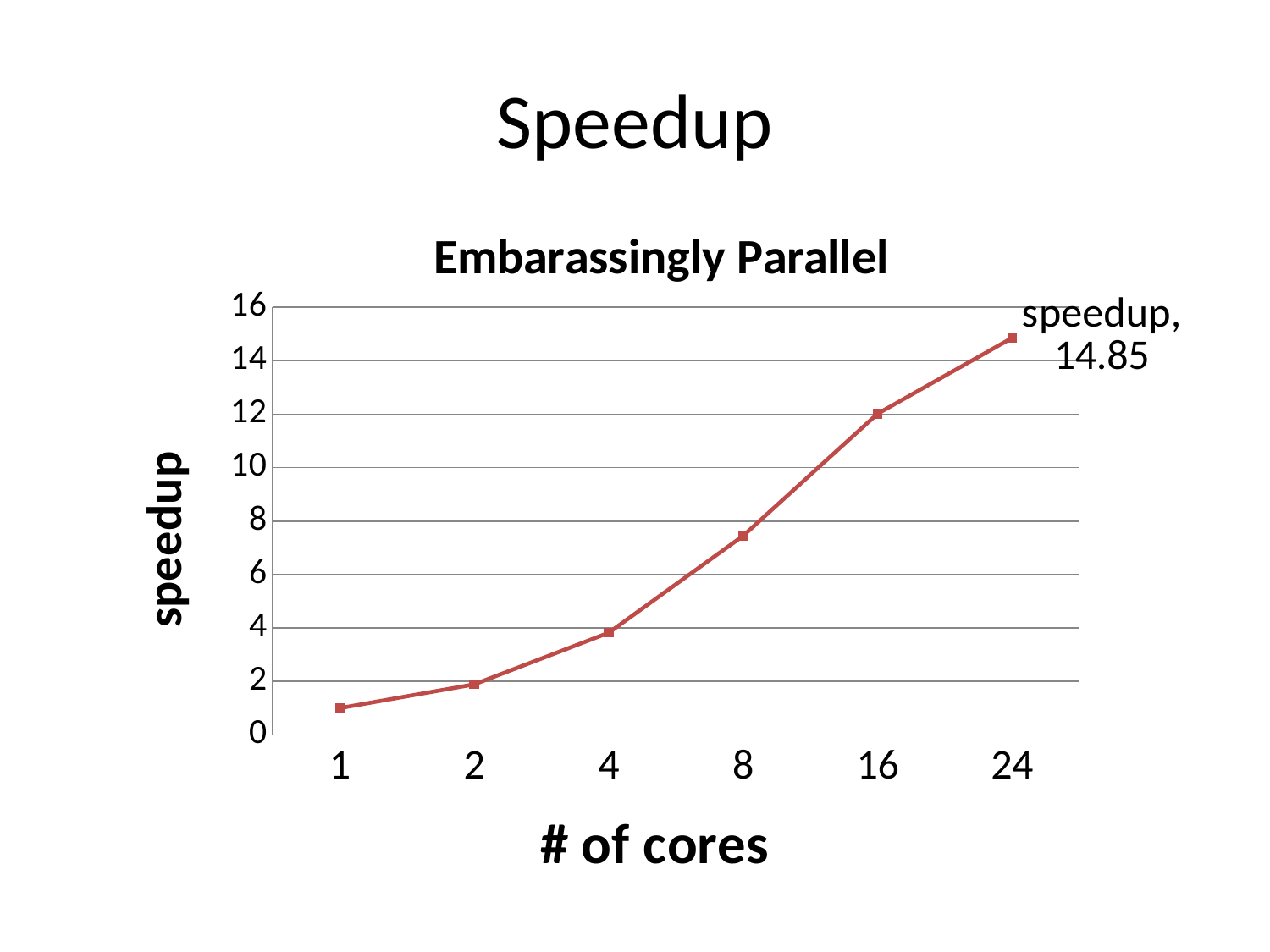

# Speedup

### Chart: Embarassingly Parallel

| Category | speedup |
|---|---|
| 1 | 1.0 |
| 2 | 1.889415481832544 |
| 4 | 3.821086261980831 |
| 8 | 7.451713395638634 |
| 16 | 12.02010050251256 |
| 24 | 14.857142857142865 |